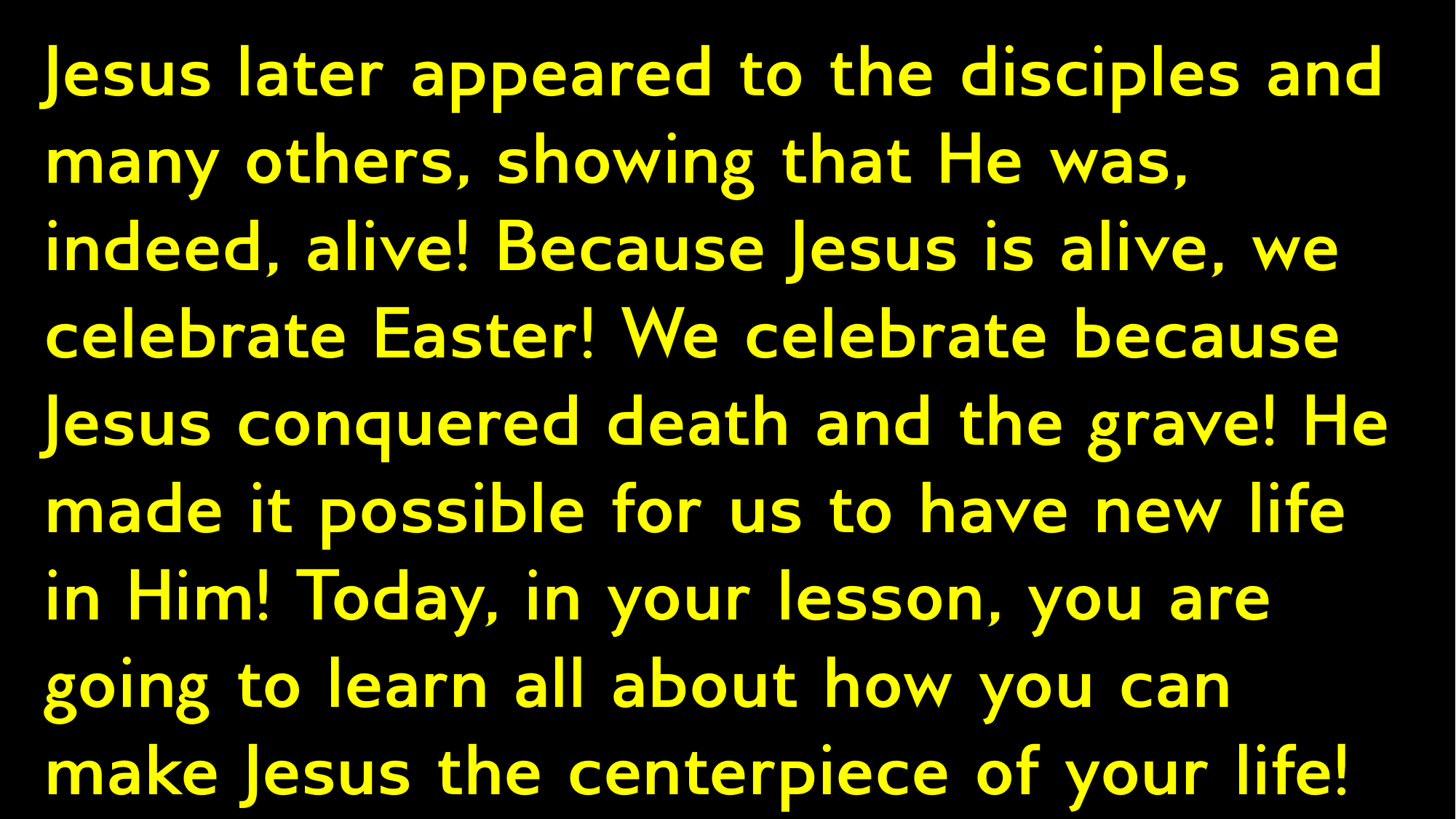

Jesus later appeared to the disciples and many others, showing that He was, indeed, alive! Because Jesus is alive, we celebrate Easter! We celebrate because Jesus conquered death and the grave! He made it possible for us to have new life in Him! Today, in your lesson, you are going to learn all about how you can make Jesus the centerpiece of your life!